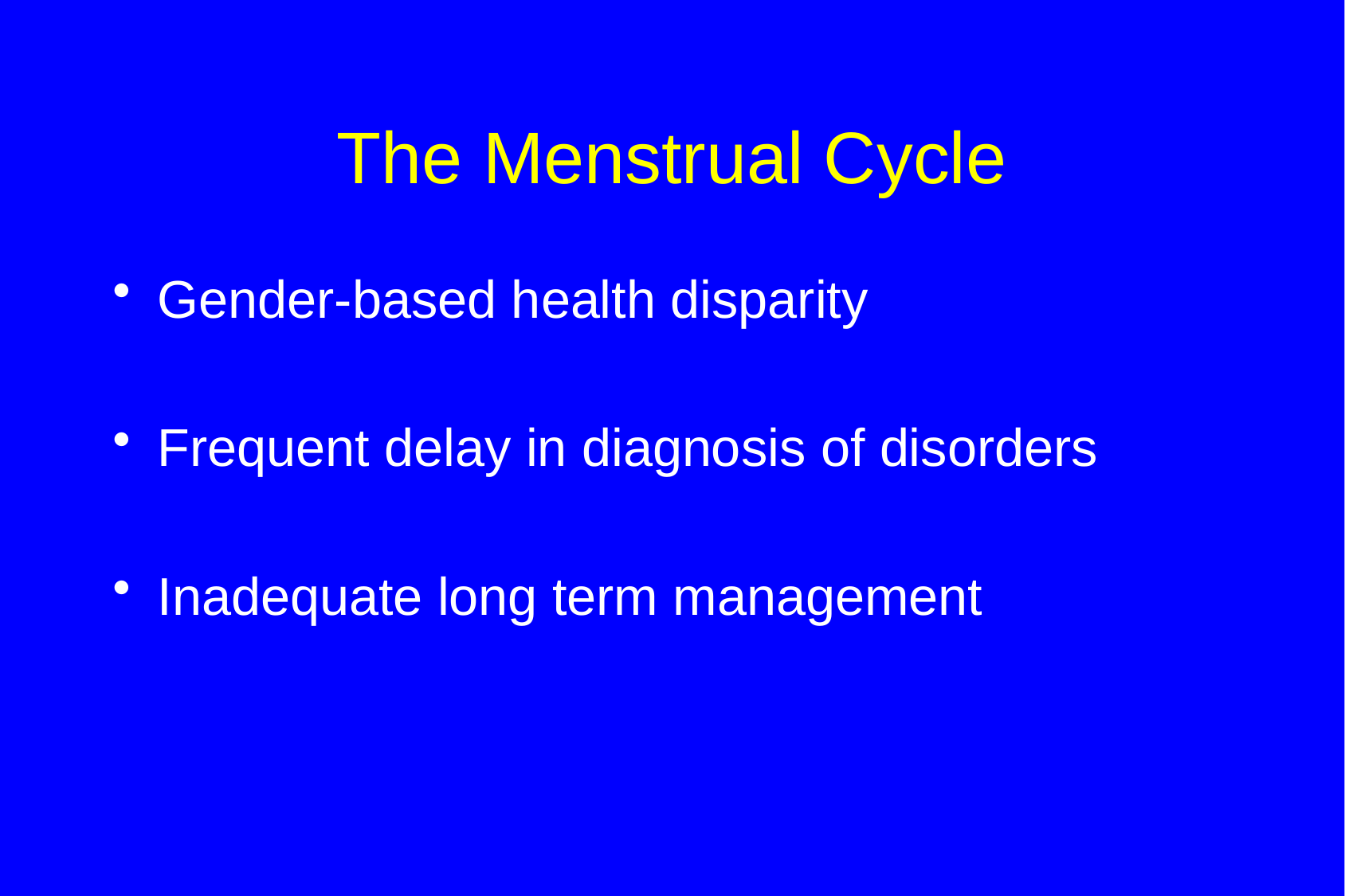

# The Menstrual Cycle
Gender-based health disparity

Frequent delay in diagnosis of disorders

Inadequate long term management